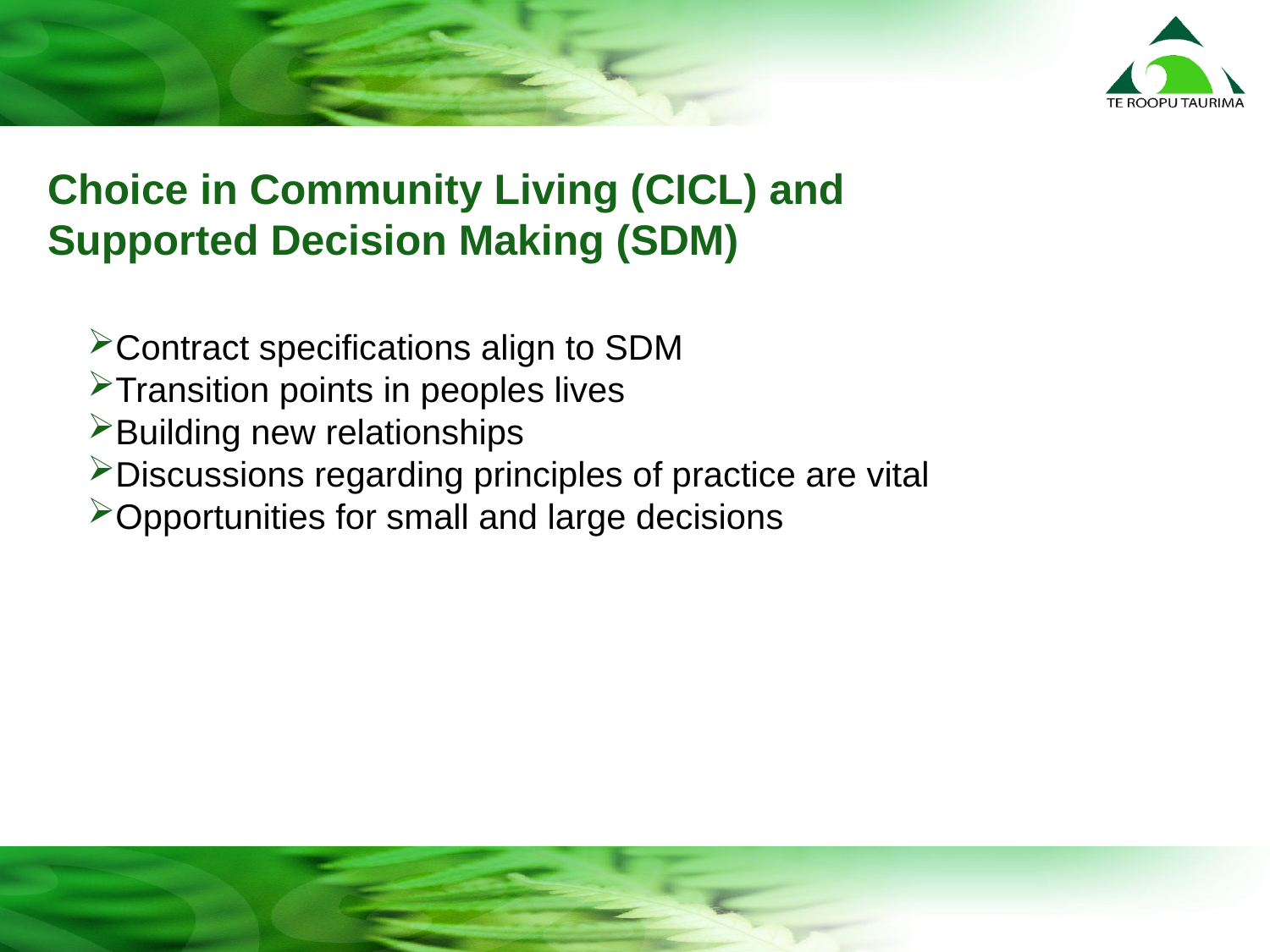

# Choice in Community Living (CICL) and Supported Decision Making (SDM)

Contract specifications align to SDM
Transition points in peoples lives
Building new relationships
Discussions regarding principles of practice are vital
Opportunities for small and large decisions